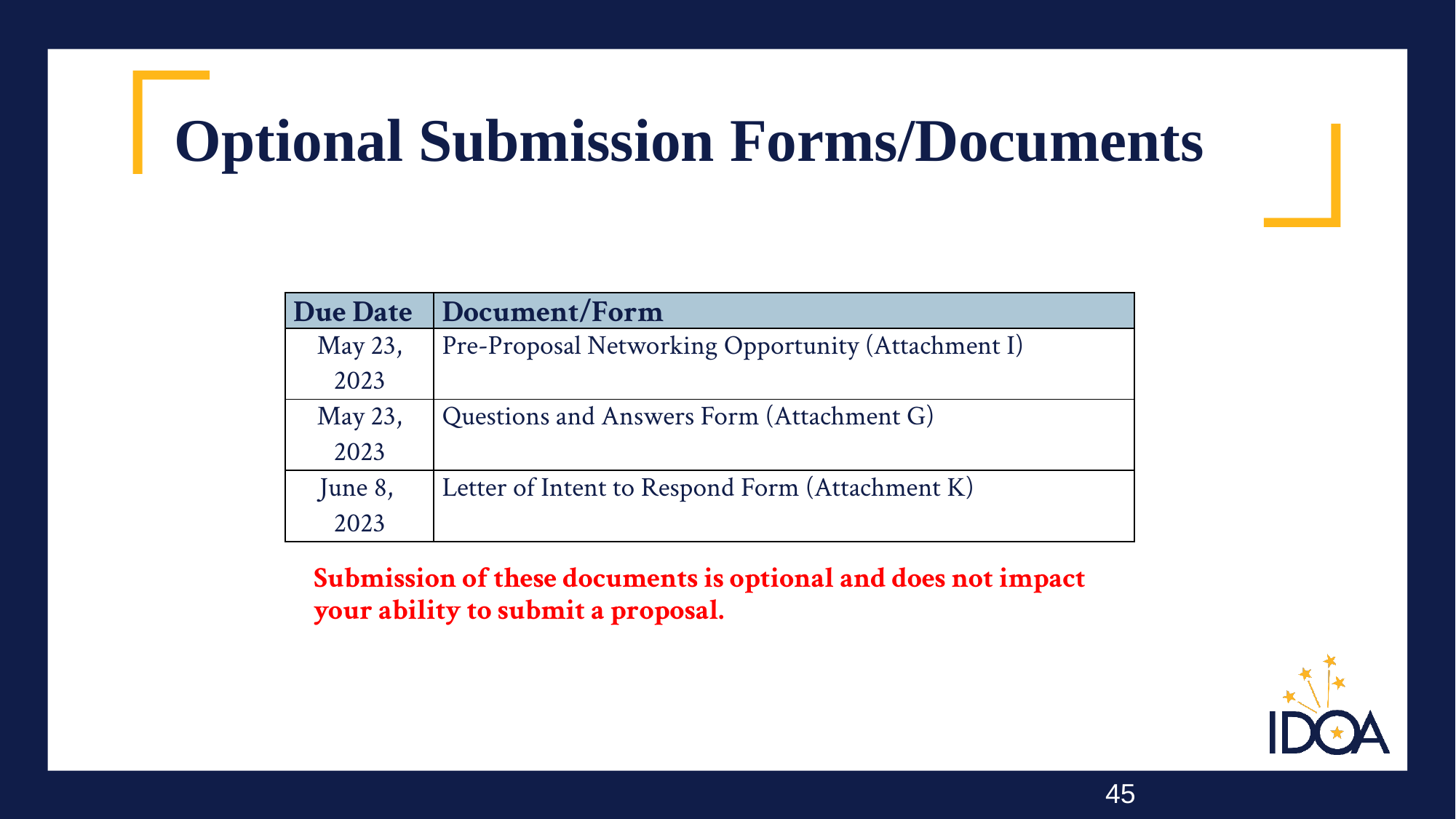

# Optional Submission Forms/Documents
| Due Date | Document/Form |
| --- | --- |
| May 23, 2023 | Pre-Proposal Networking Opportunity (Attachment I) |
| May 23, 2023 | Questions and Answers Form (Attachment G) |
| June 8, 2023 | Letter of Intent to Respond Form (Attachment K) |
Submission of these documents is optional and does not impact your ability to submit a proposal.
45